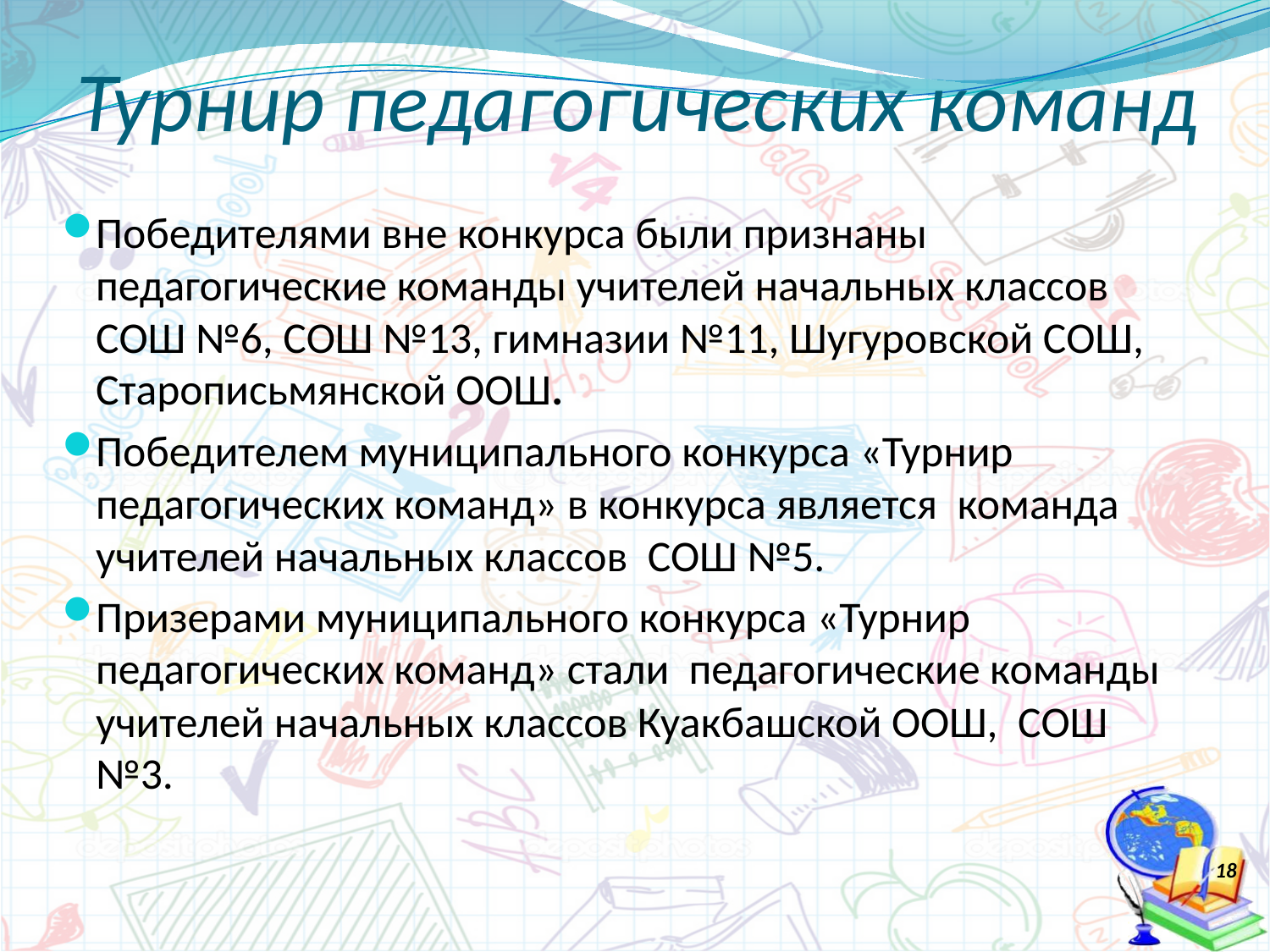

# Турнир педагогических команд
Победителями вне конкурса были признаны  педагогические команды учителей начальных классов СОШ №6, СОШ №13, гимназии №11, Шугуровской СОШ, Старописьмянской ООШ.
Победителем муниципального конкурса «Турнир педагогических команд» в конкурса является  команда учителей начальных классов  СОШ №5.
Призерами муниципального конкурса «Турнир педагогических команд» стали  педагогические команды учителей начальных классов Куакбашской ООШ,  СОШ №3.

18